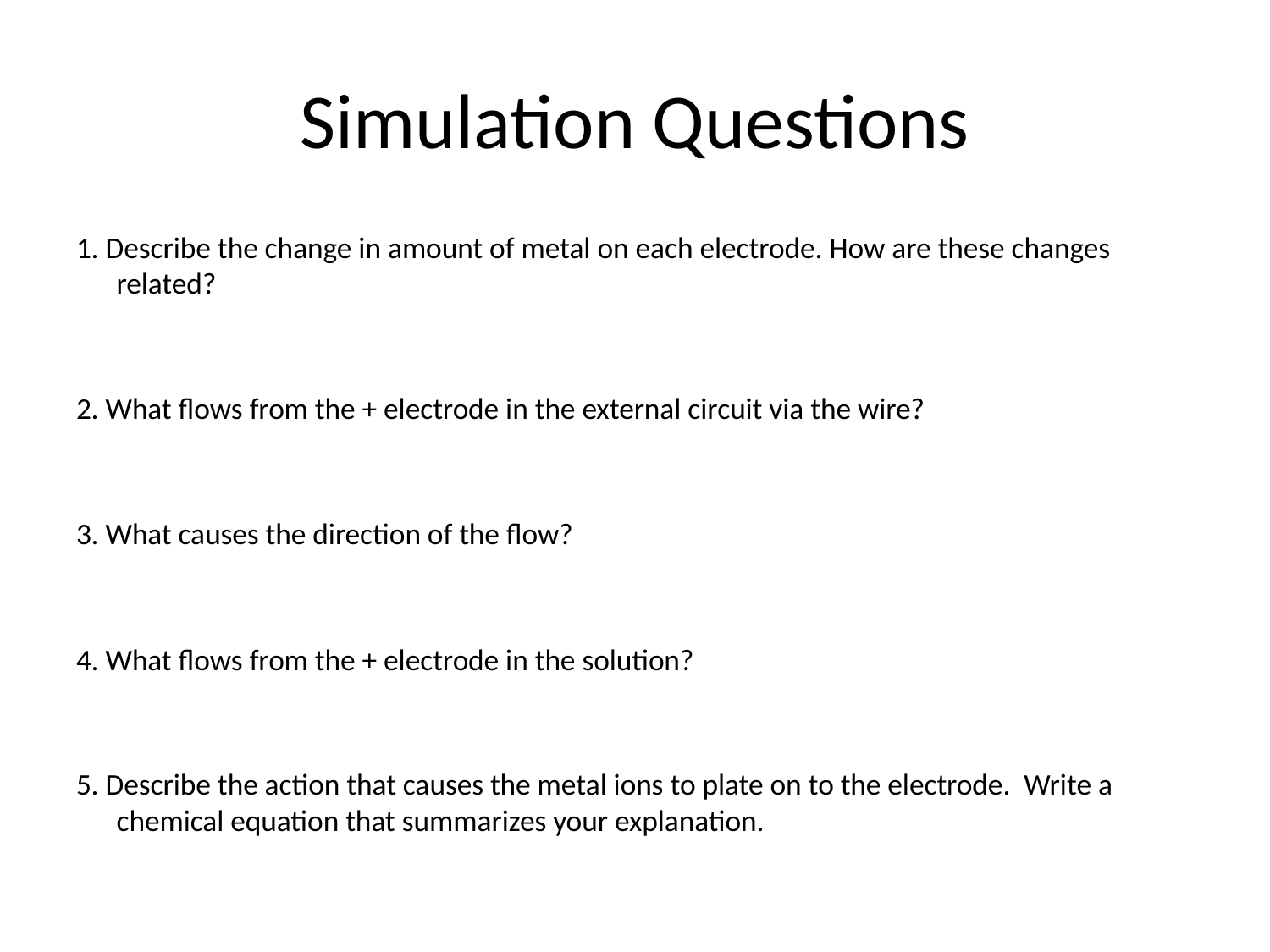

# Simulation Questions
1. Describe the change in amount of metal on each electrode. How are these changes related?

2. What flows from the + electrode in the external circuit via the wire?

3. What causes the direction of the flow?

4. What flows from the + electrode in the solution?

5. Describe the action that causes the metal ions to plate on to the electrode.  Write a chemical equation that summarizes your explanation.